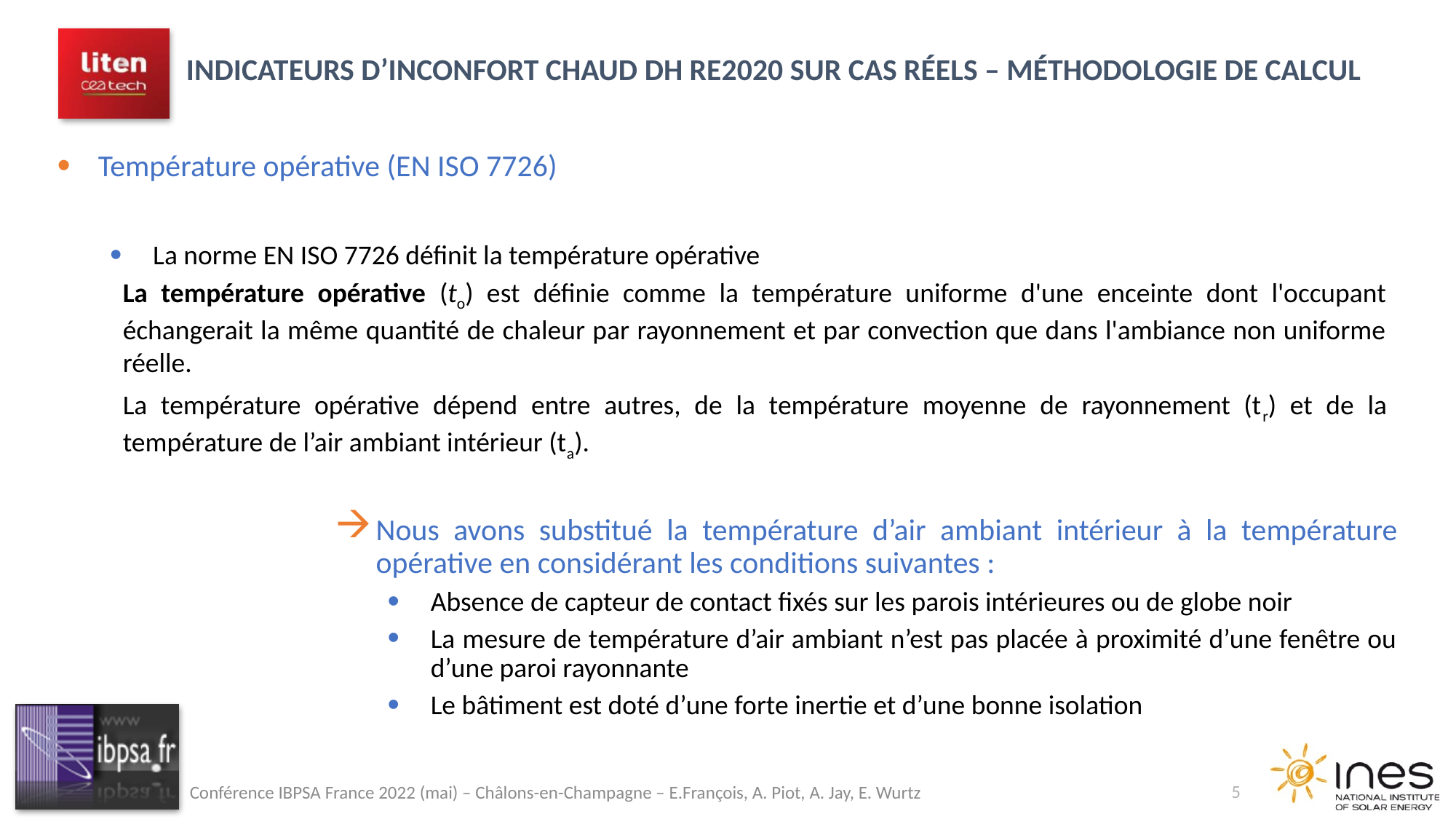

Indicateurs d’inconfort chaud DH RE2020 sur cas réels – Méthodologie de calcul
Température opérative (EN ISO 7726)

La norme EN ISO 7726 définit la température opérative

La température opérative (to) est définie comme la température uniforme d'une enceinte dont l'occupant échangerait la même quantité de chaleur par rayonnement et par convection que dans l'ambiance non uniforme réelle.
La température opérative dépend entre autres, de la température moyenne de rayonnement (tr) et de la température de l’air ambiant intérieur (ta).
Nous avons substitué la température d’air ambiant intérieur à la température opérative en considérant les conditions suivantes :
Absence de capteur de contact fixés sur les parois intérieures ou de globe noir
La mesure de température d’air ambiant n’est pas placée à proximité d’une fenêtre ou d’une paroi rayonnante
Le bâtiment est doté d’une forte inertie et d’une bonne isolation

5